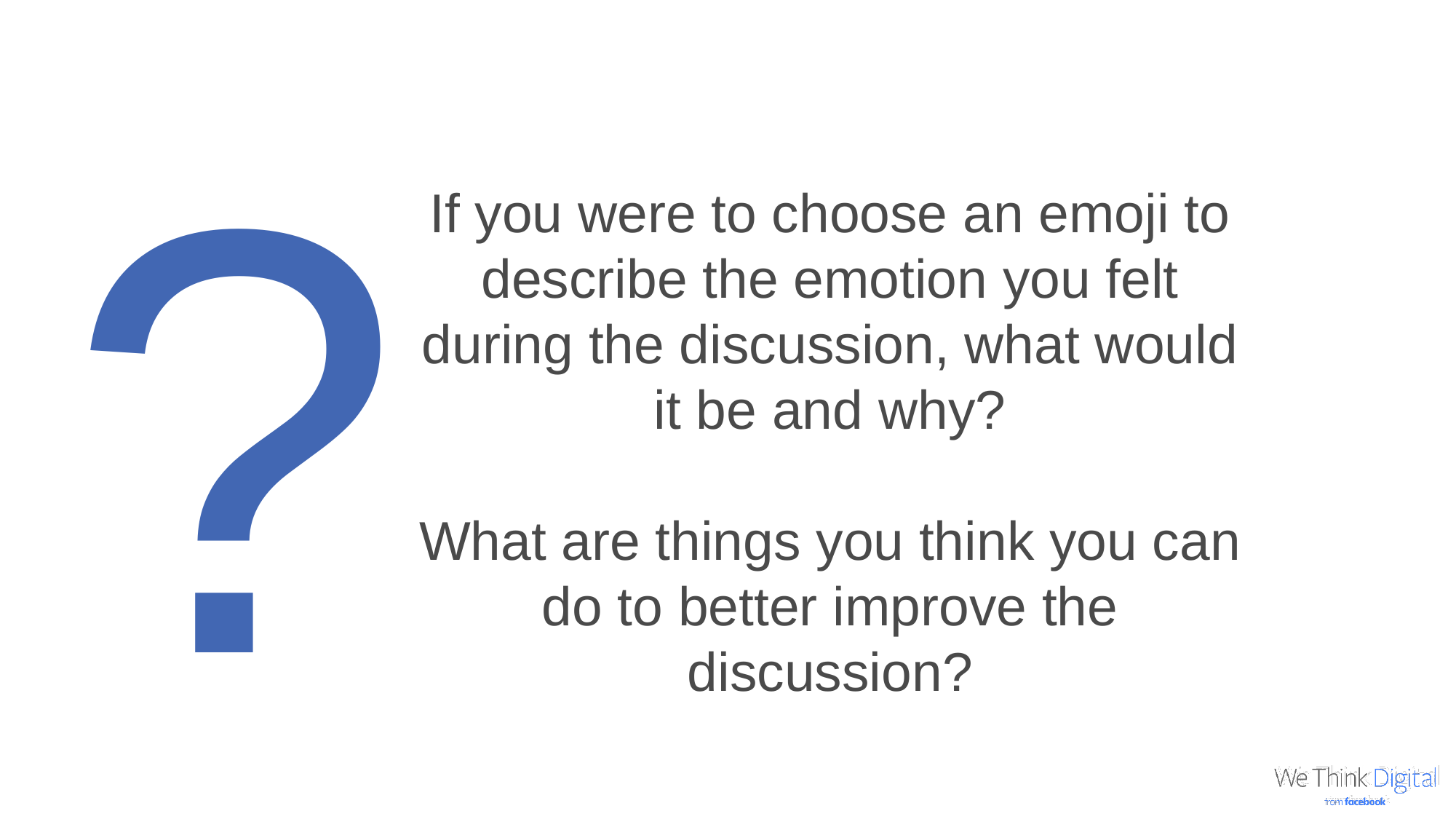

?
If you were to choose an emoji to describe the emotion you felt during the discussion, what would it be and why?

What are things you think you can do to better improve the discussion?